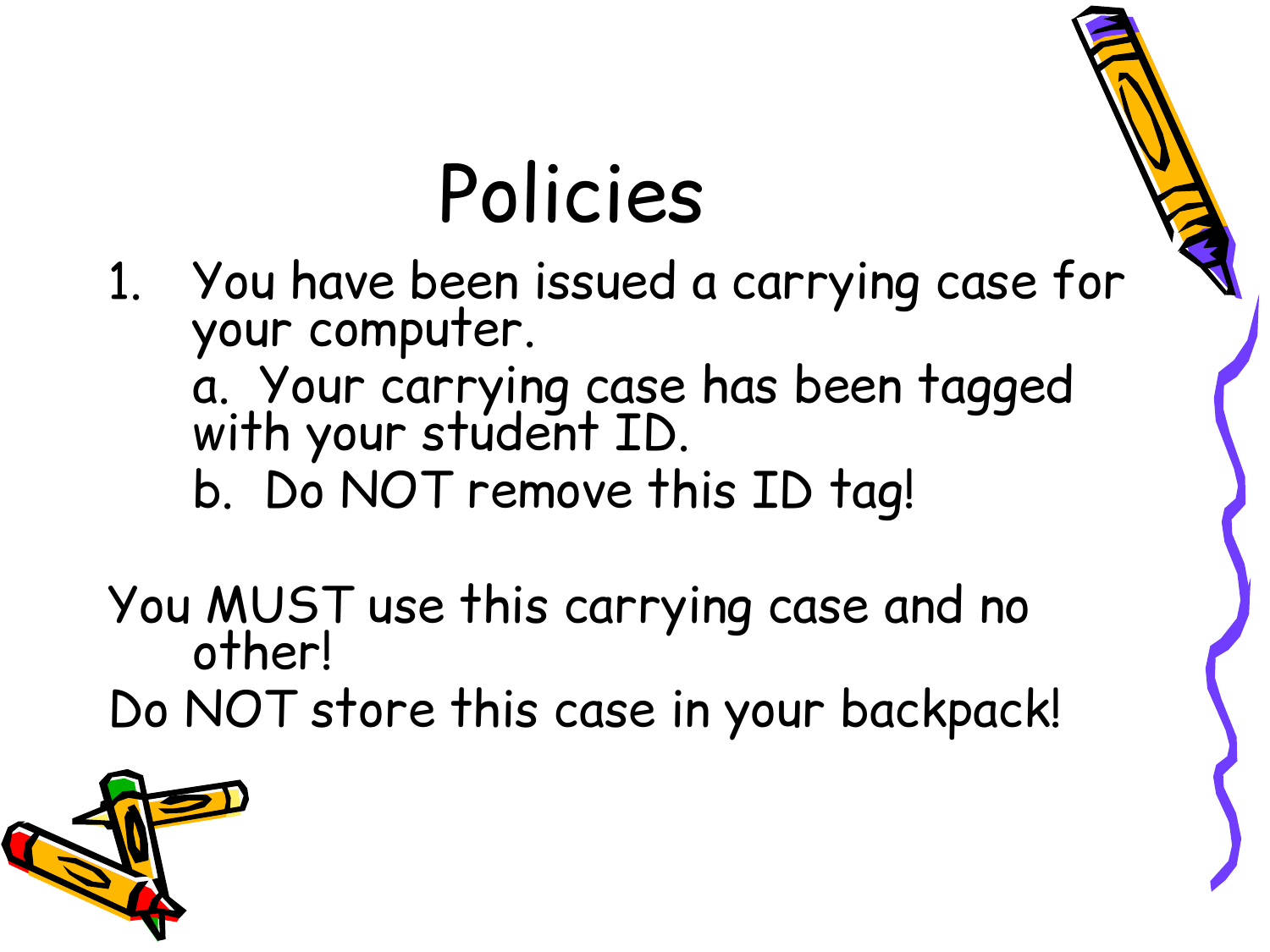

# Policies
You have been issued a carrying case for your computer.
	a.  Your carrying case has been tagged with your student ID.
	b.  Do NOT remove this ID tag!

You MUST use this carrying case and no other!
Do NOT store this case in your backpack!